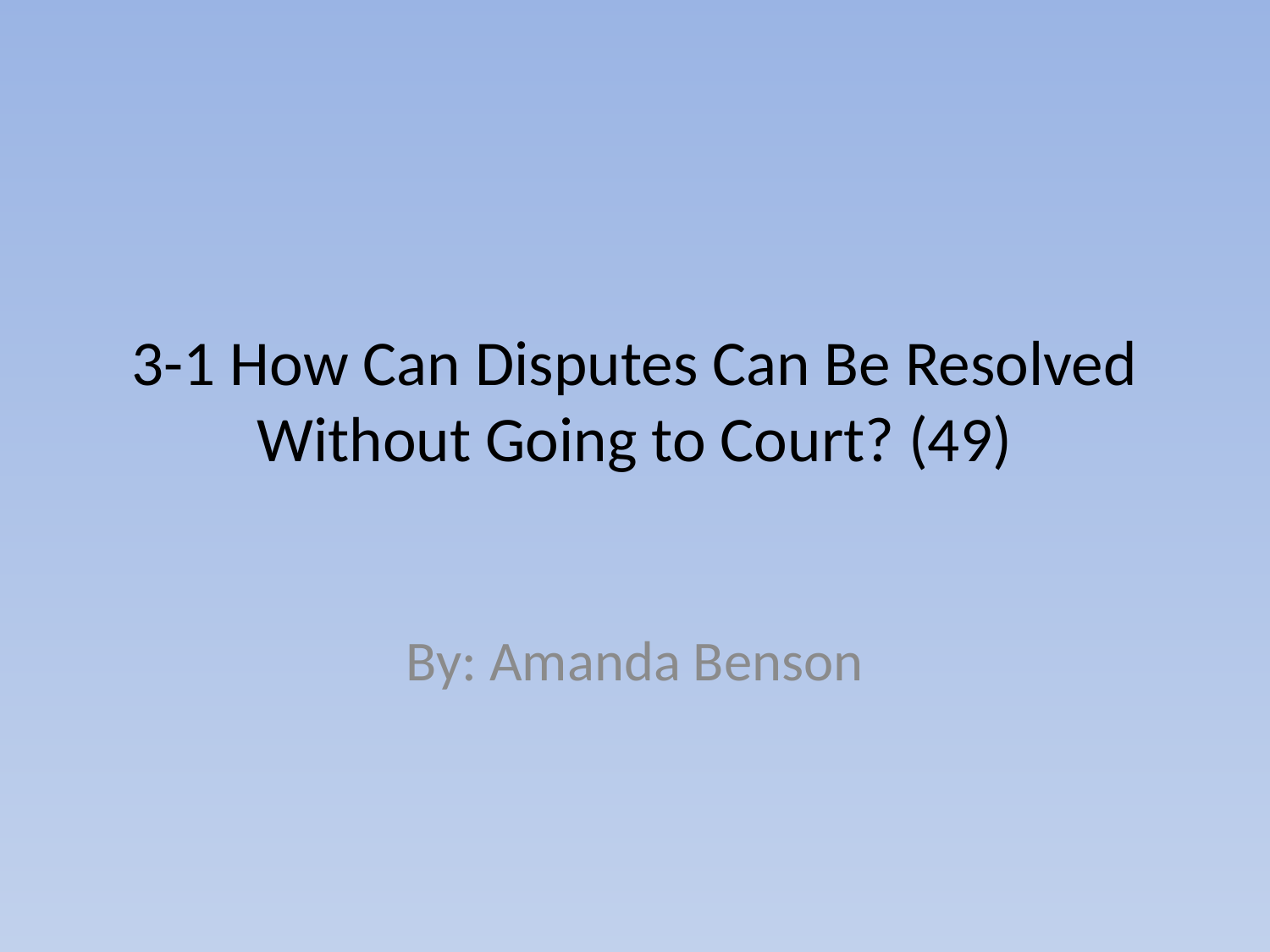

# 3-1 How Can Disputes Can Be Resolved Without Going to Court? (49)

By: Amanda Benson